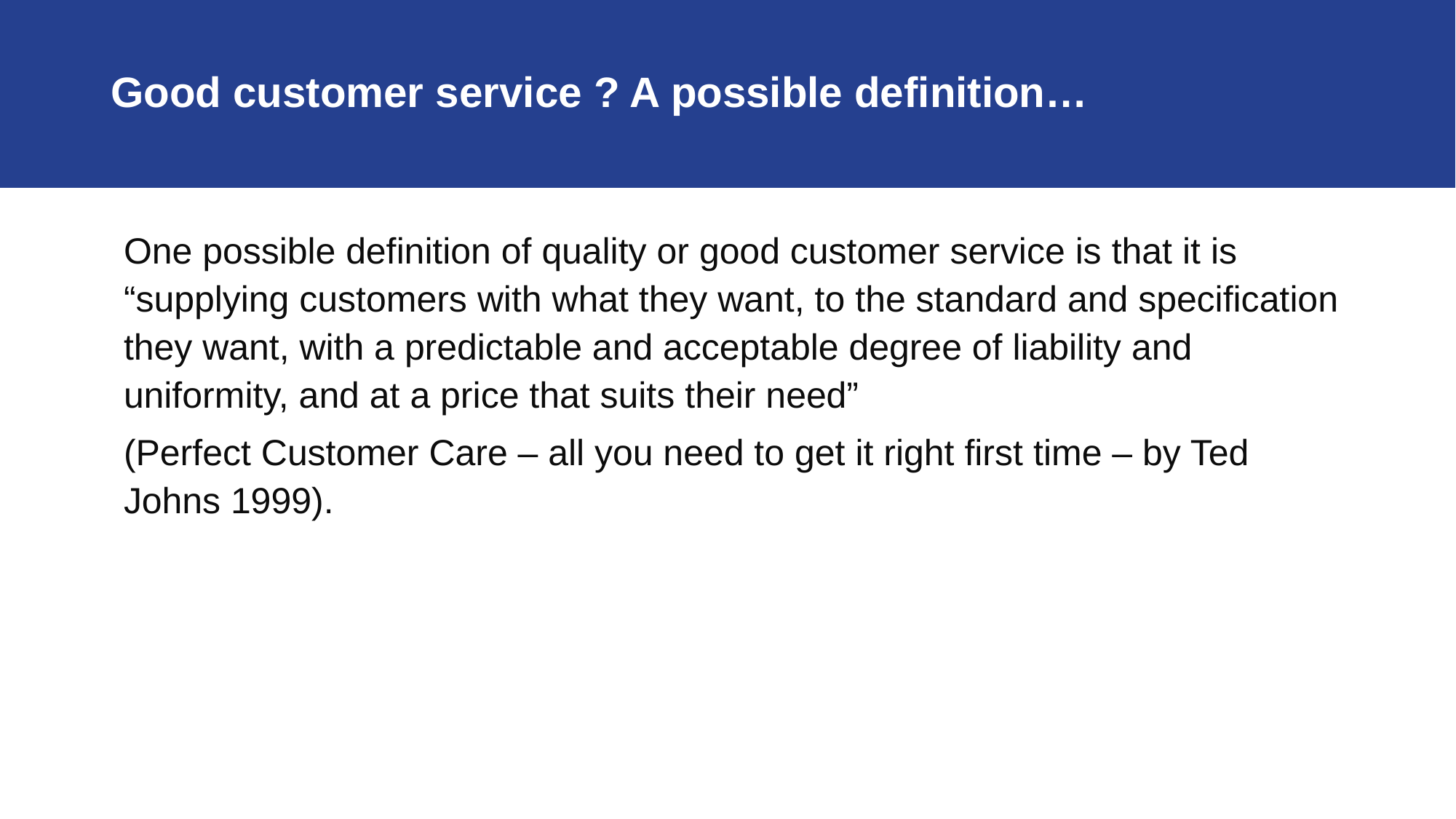

# Good customer service ? A possible definition…
One possible definition of quality or good customer service is that it is “supplying customers with what they want, to the standard and specification they want, with a predictable and acceptable degree of liability and uniformity, and at a price that suits their need”
(Perfect Customer Care – all you need to get it right first time – by Ted Johns 1999).